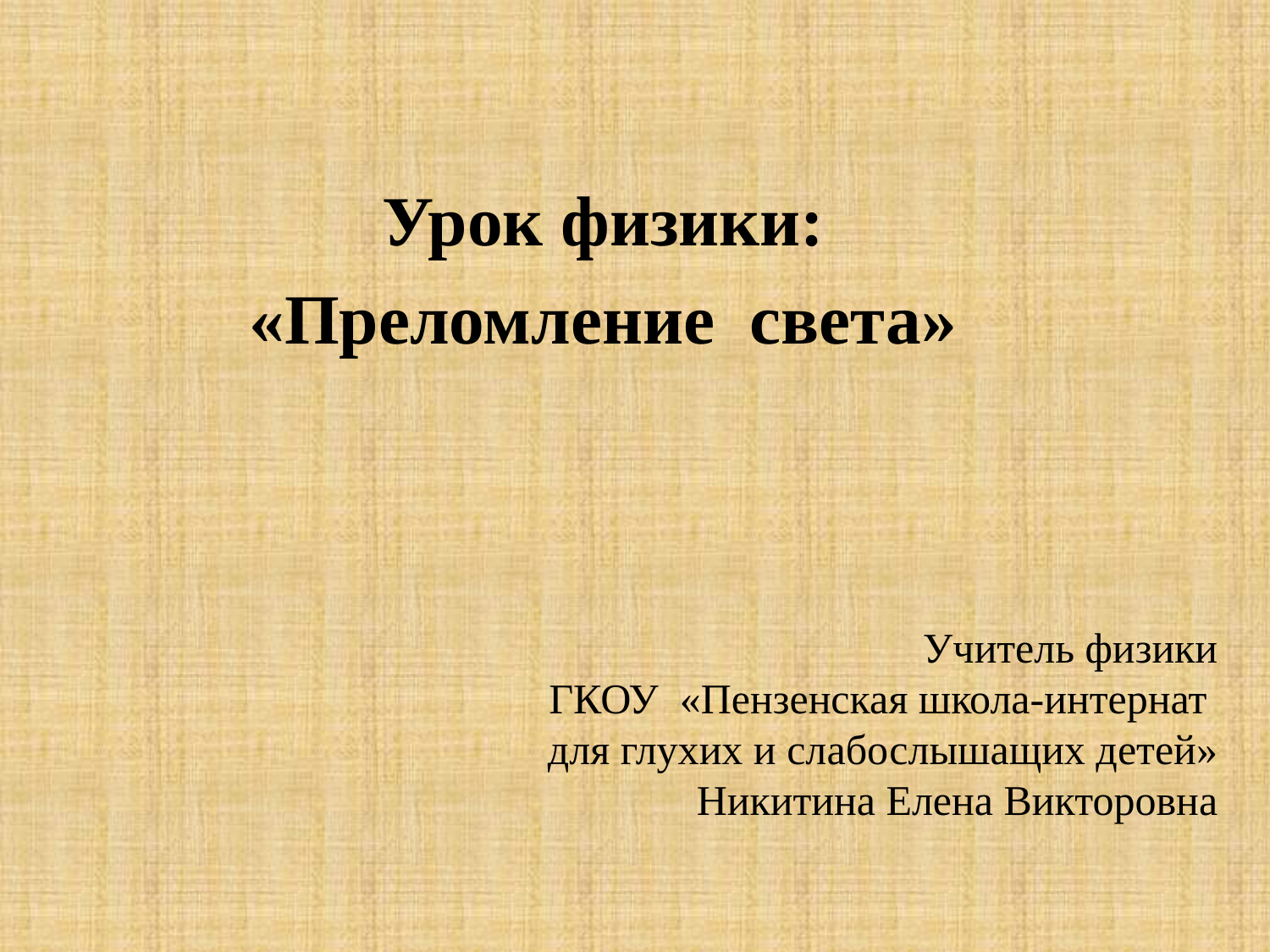

Урок физики:
«Преломление  света»
Учитель физики
ГКОУ  «Пензенская школа-интернат
для глухих и слабослышащих детей»
Никитина Елена Викторовна